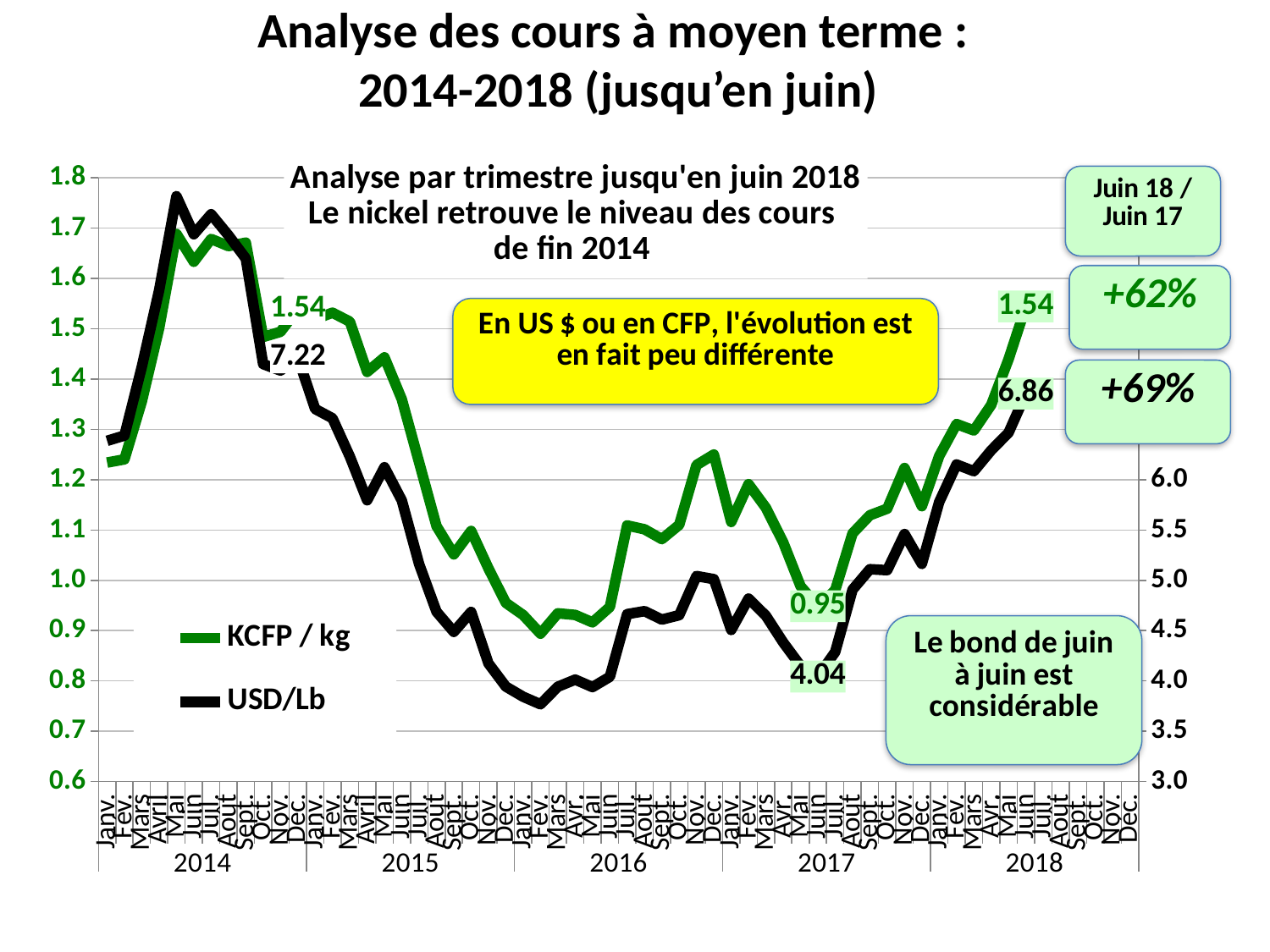

# Analyse des cours à moyen terme : 2014-2018 (jusqu’en juin)

### Chart: Analyse par trimestre jusqu'en juin 2018
Le nickel retrouve le niveau des cours
de fin 2014

| Category | KCFP / kg | USD/Lb |
|---|---|---|
| Janv. | 1.234043722077425 | 6.386227272727273 |
| Fév. | 1.240382450043364 | 6.4386 |
| Mars | 1.355396597846263 | 7.121952380952381 |
| Avril | 1.500806736524773 | 7.8811 |
| Mai | 1.688601799690085 | 8.81765 |
| Juin | 1.633153721810161 | 8.43905 |
| Juil. | 1.67842300435837 | 8.638 |
| Août | 1.664224251401594 | 8.42865285 |
| Sept. | 1.671144335264651 | 8.19744459090909 |
| Oct. | 1.48366141111364 | 7.148713913043479 |
| Nov. | 1.493962193044183 | 7.08460838888889 |
| Déc. | 1.539594371795994 | 7.216654047619047 |
| Janv. | 1.518916349845587 | 6.70254310526316 |
| Fév. | 1.531976506275833 | 6.610764705882352 |
| Mars | 1.514173646145213 | 6.23009068421053 |
| Avril | 1.414299162811022 | 5.795435799999997 |
| Mai | 1.443128172817957 | 6.123973999999998 |
| Juin | 1.359811661536954 | 5.79392036699237 |
| Juil. | 1.234049658673222 | 5.159711347826085 |
| Août | 1.10785274604293 | 4.687989999999999 |
| Sept. | 1.051397916125496 | 4.487162 |
| Oct. | 1.098214149698872 | 4.685411521739128 |
| Nov. | 1.023551599106087 | 4.173956549999997 |
| Déc. | 0.955044421950338 | 3.943149631578947 |
| Janv. | 0.930935265192902 | 3.84249385 |
| Fév. | 0.893849102144313 | 3.76753775 |
| Mars | 0.934246406178918 | 3.94171723809524 |
| Avr. | 0.931156525759916 | 4.012779904761904 |
| Mai | 0.916276696267709 | 3.938315399999999 |
| Juin | 0.946925960842832 | 4.040579681818182 |
| Juil. | 1.109105341781597 | 4.663722900000001 |
| Août | 1.101357746372686 | 4.69344340909091 |
| Sept. | 1.081847576581273 | 4.609362 |
| Oct. | 1.110237746319563 | 4.652993142857142 |
| Nov. | 1.229137740032461 | 5.042056666666666 |
| Déc. | 1.250046601425371 | 5.010985666666665 |
| Janv. | 1.115875345148478 | 4.50617282352941 |
| Fév. | 1.191147766884401 | 4.817747263157893 |
| Mars | 1.14428118443121 | 4.647960449999997 |
| Avr. | 1.075519703061304 | 4.382205888888889 |
| Mai | 0.98821131868449 | 4.14928966666667 |
| Juin | 0.948364760438987 | 4.043883476190476 |
| Juil. | 0.980259758001142 | 4.287528918344204 |
| Août | 1.093228731000393 | 4.906389782608697 |
| Sept. | 1.129362951727543 | 5.109999999999999 |
| Oct. | 1.142370235806627 | 5.1 |
| Nov. | 1.223390183248381 | 5.46 |
| Déc. | 1.147248836840155 | 5.162528714285713 |
| Janv. | 1.247091055945041 | 5.778371913391306 |
| Fév. | 1.310653478607868 | 6.150938949999997 |
| Mars | 1.297832332806926 | 6.084528818181815 |
| Avr. | 1.348583744493514 | 6.291973666666665 |
| Mai | 1.439364795029114 | 6.467043304347828 |
| Juin | 1.544536959781432 | 6.856264095238095 |
| Juil. | None | None |
| Août | None | None |
| Sept. | None | None |
| Oct. | None | None |
| Nov. | None | None |
| Déc. | None | None |